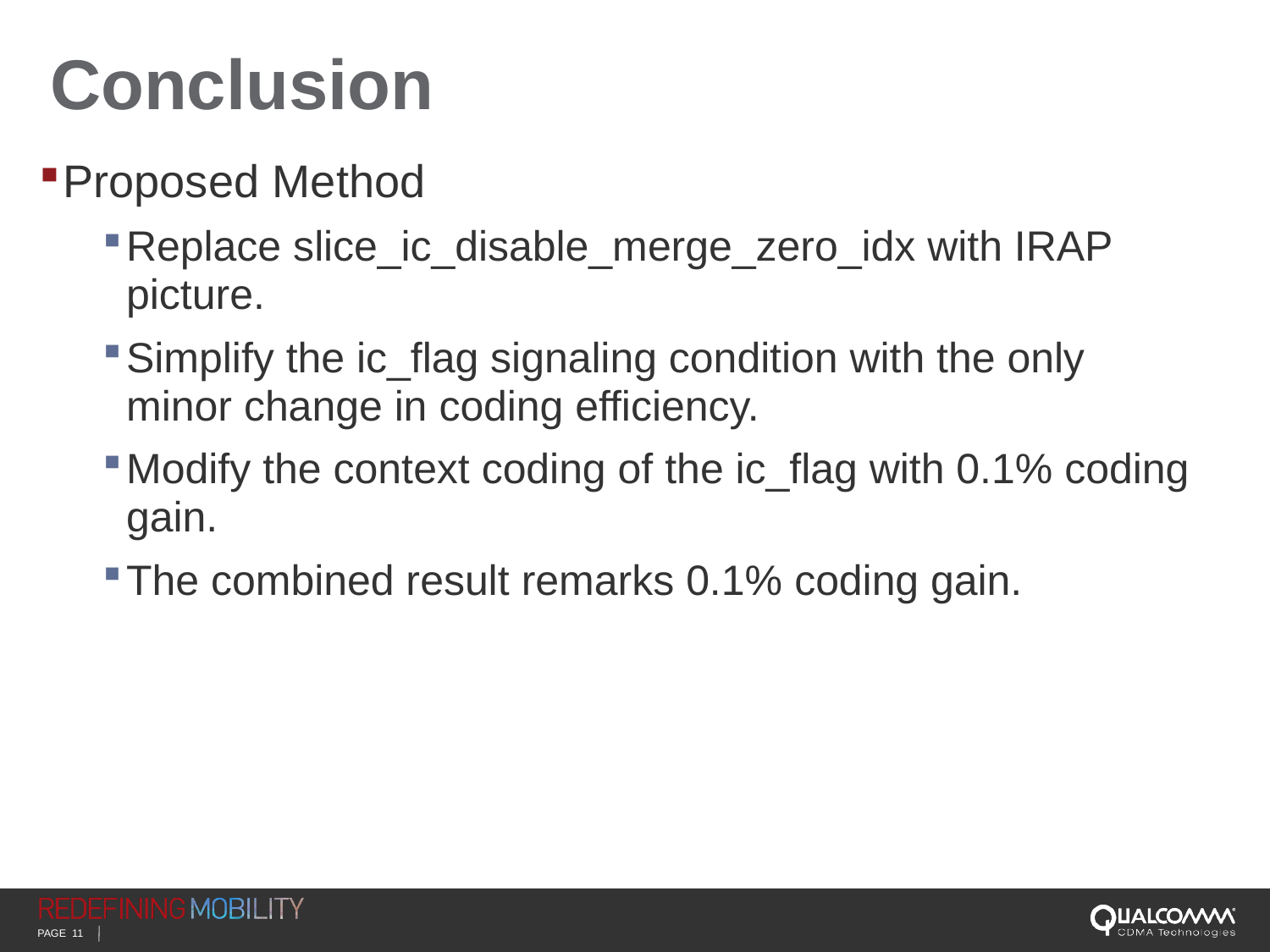

# Conclusion
Proposed Method
Replace slice_ic_disable_merge_zero_idx with IRAP picture.
Simplify the ic_flag signaling condition with the only minor change in coding efficiency.
Modify the context coding of the ic_flag with 0.1% coding gain.
The combined result remarks 0.1% coding gain.